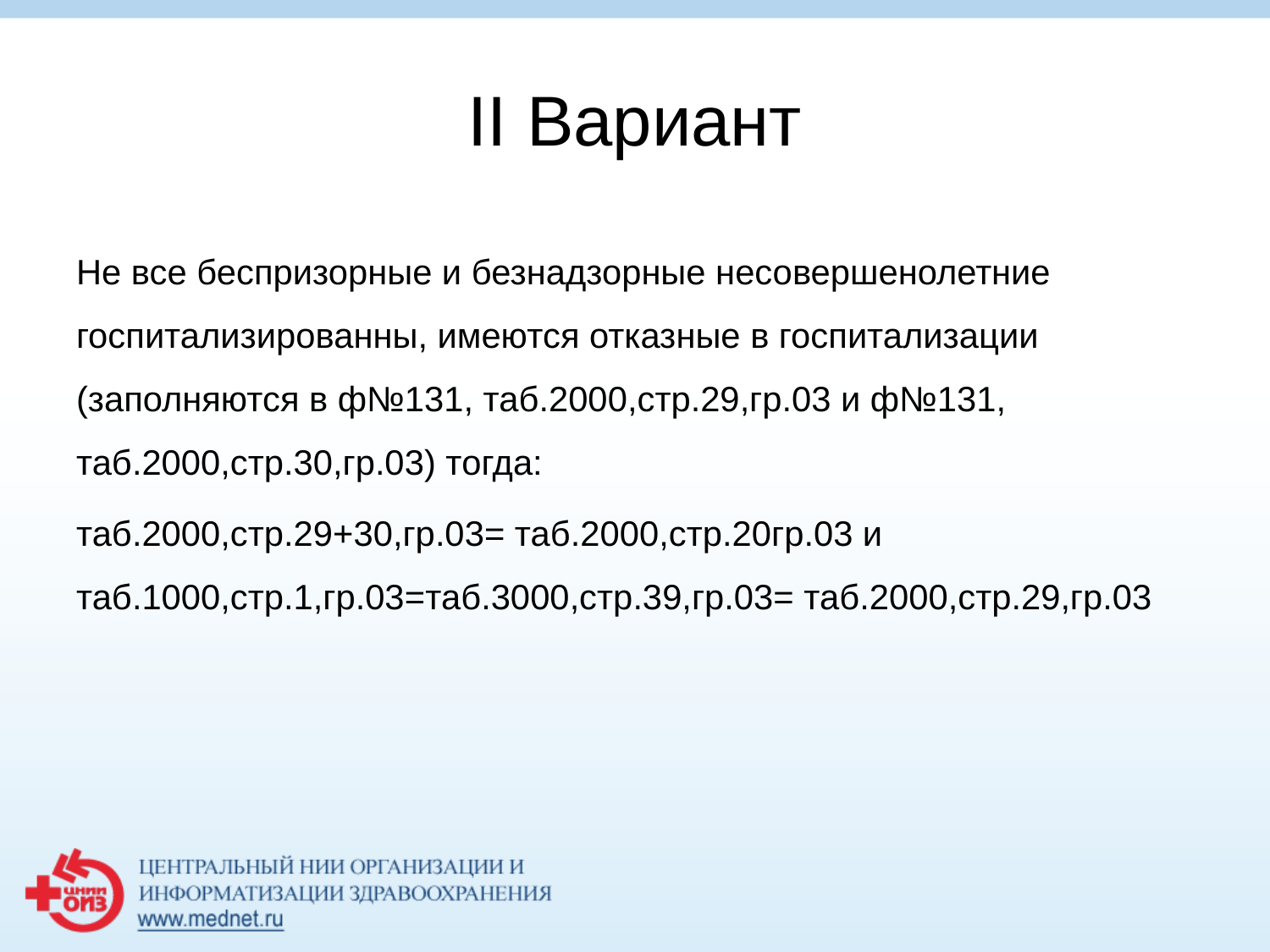

# II Вариант
Не все беспризорные и безнадзорные несовершенолетние госпитализированны, имеются отказные в госпитализации (заполняются в ф№131, таб.2000,стр.29,гр.03 и ф№131, таб.2000,стр.30,гр.03) тогда:
таб.2000,стр.29+30,гр.03= таб.2000,стр.20гр.03 и таб.1000,стр.1,гр.03=таб.3000,стр.39,гр.03= таб.2000,стр.29,гр.03